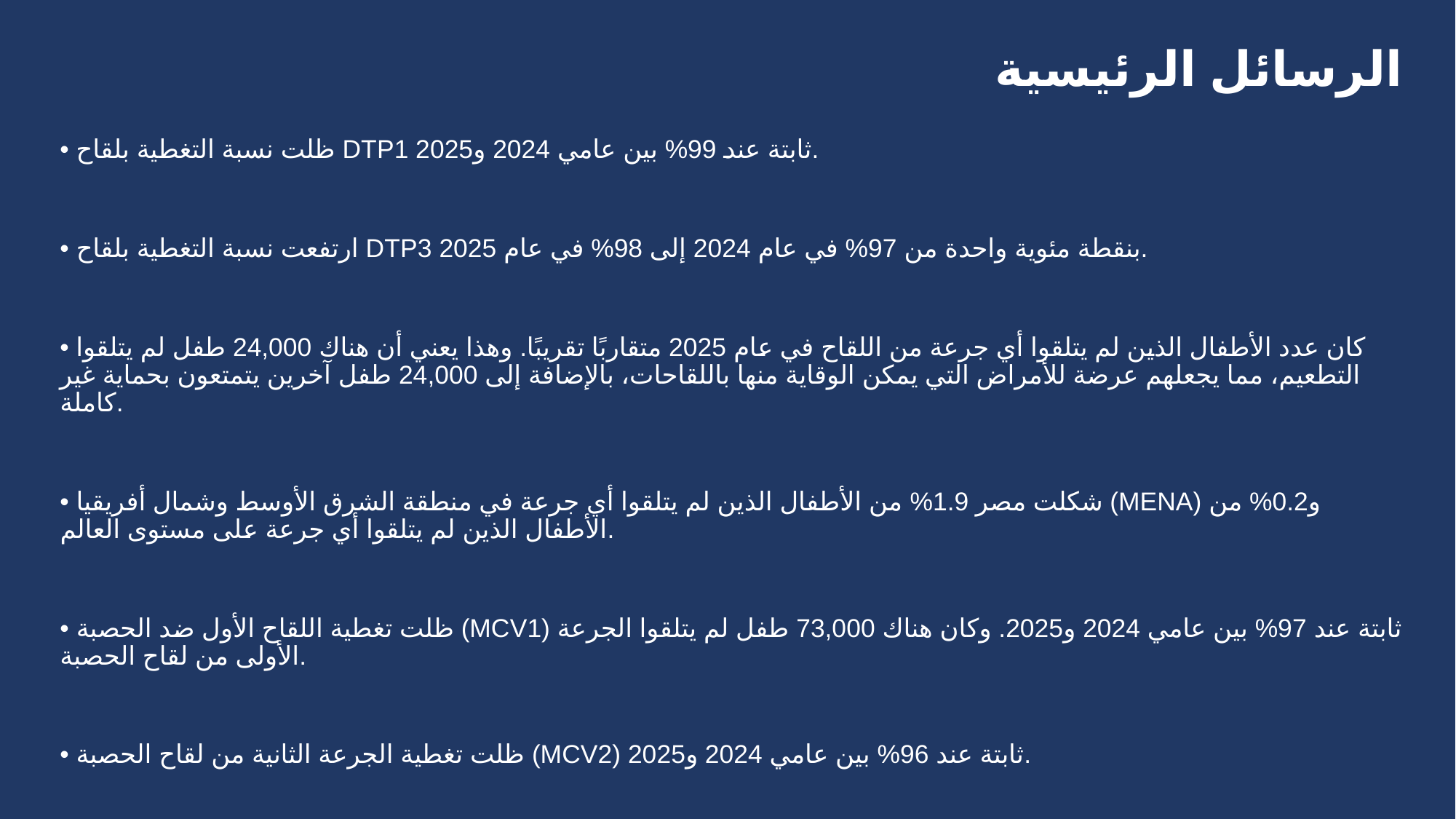

# الرسائل الرئيسية
• ظلت نسبة التغطية بلقاح DTP1 ثابتة عند 99% بين عامي 2024 و2025.

• ارتفعت نسبة التغطية بلقاح DTP3 بنقطة مئوية واحدة من 97% في عام 2024 إلى 98% في عام 2025.

• كان عدد الأطفال الذين لم يتلقوا أي جرعة من اللقاح في عام 2025 متقاربًا تقريبًا. وهذا يعني أن هناك 24,000 طفل لم يتلقوا التطعيم، مما يجعلهم عرضة للأمراض التي يمكن الوقاية منها باللقاحات، بالإضافة إلى 24,000 طفل آخرين يتمتعون بحماية غير كاملة.

• شكلت مصر 1.9% من الأطفال الذين لم يتلقوا أي جرعة في منطقة الشرق الأوسط وشمال أفريقيا (MENA) و0.2% من الأطفال الذين لم يتلقوا أي جرعة على مستوى العالم.

• ظلت تغطية اللقاح الأول ضد الحصبة (MCV1) ثابتة عند 97% بين عامي 2024 و2025. وكان هناك 73,000 طفل لم يتلقوا الجرعة الأولى من لقاح الحصبة.

• ظلت تغطية الجرعة الثانية من لقاح الحصبة (MCV2) ثابتة عند 96% بين عامي 2024 و2025.

• لم يتم إدخال لقاح فيروس الورم الحليمي البشري (HPV).